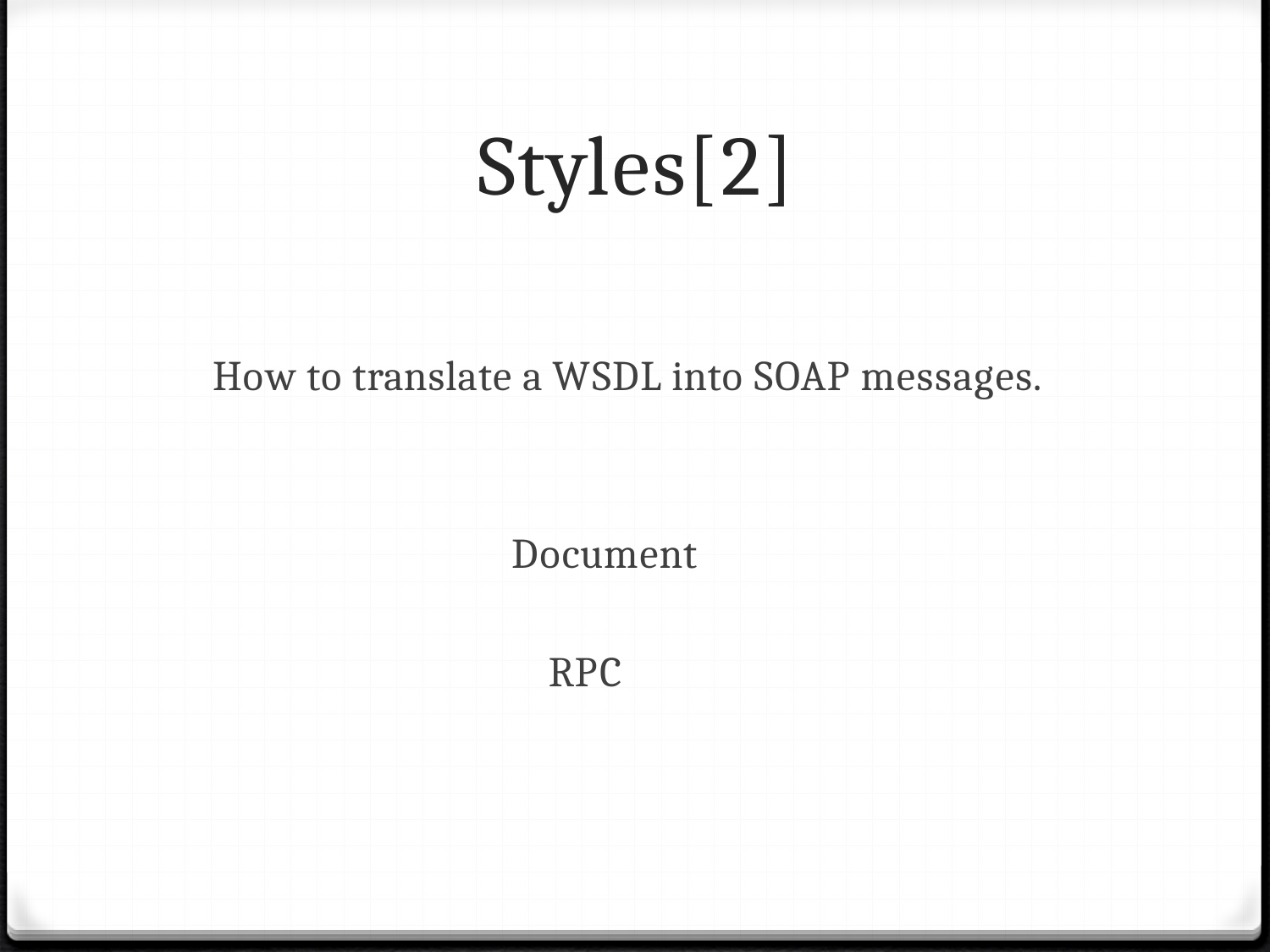

# Styles[2]

         How to translate a WSDL into SOAP messages.

                                         Document

                                             RPC